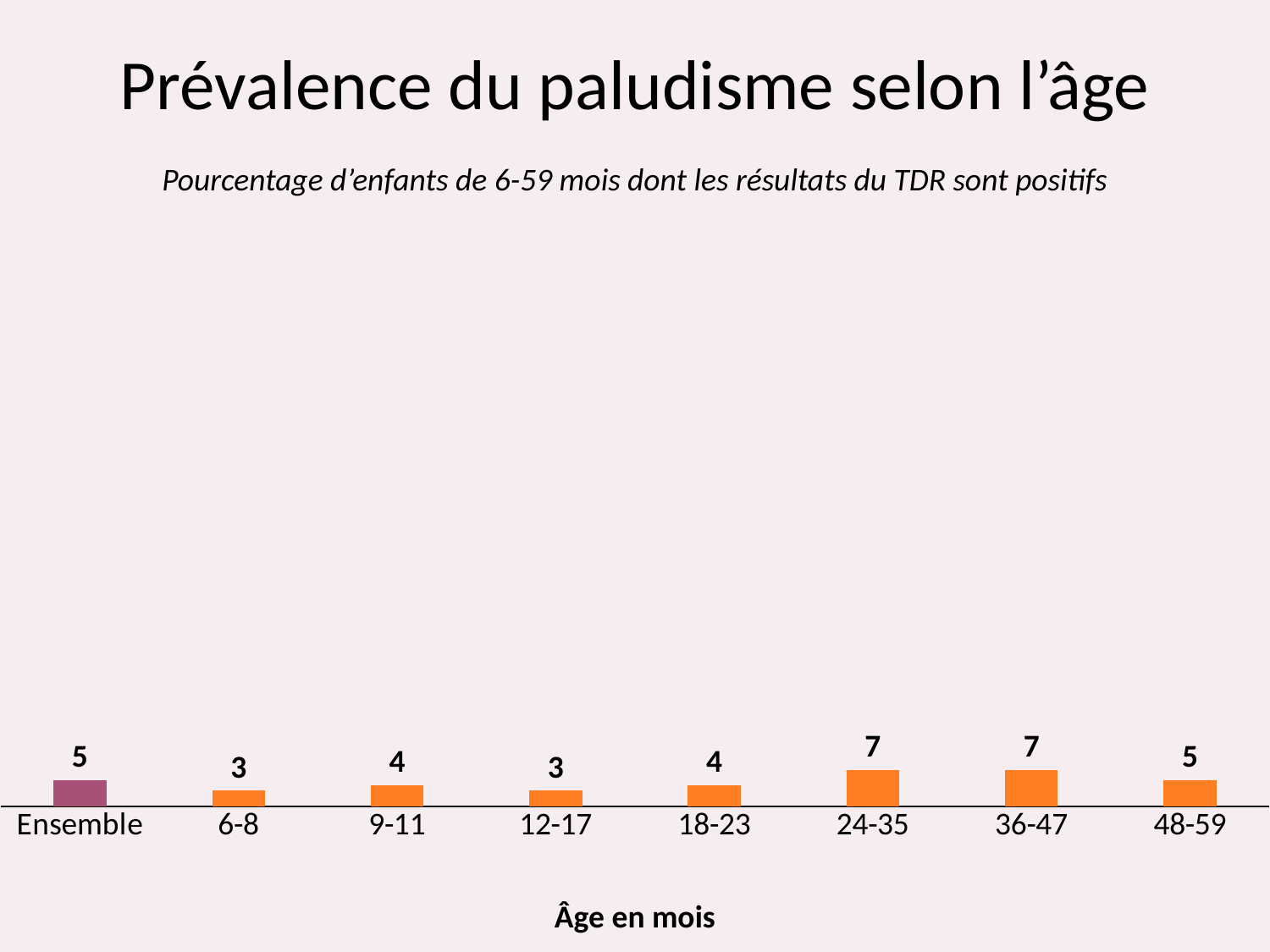

# Prévalence du paludisme selon l’âge
Pourcentage d’enfants de 6-59 mois dont les résultats du TDR sont positifs

### Chart

| Category | TDR |
|---|---|
| Ensemble | 5.0 |
| 6-8 | 3.0 |
| 9-11 | 4.0 |
| 12-17 | 3.0 |
| 18-23 | 4.0 |
| 24-35 | 7.0 |
| 36-47 | 7.0 |
| 48-59 | 5.0 |
Âge en mois